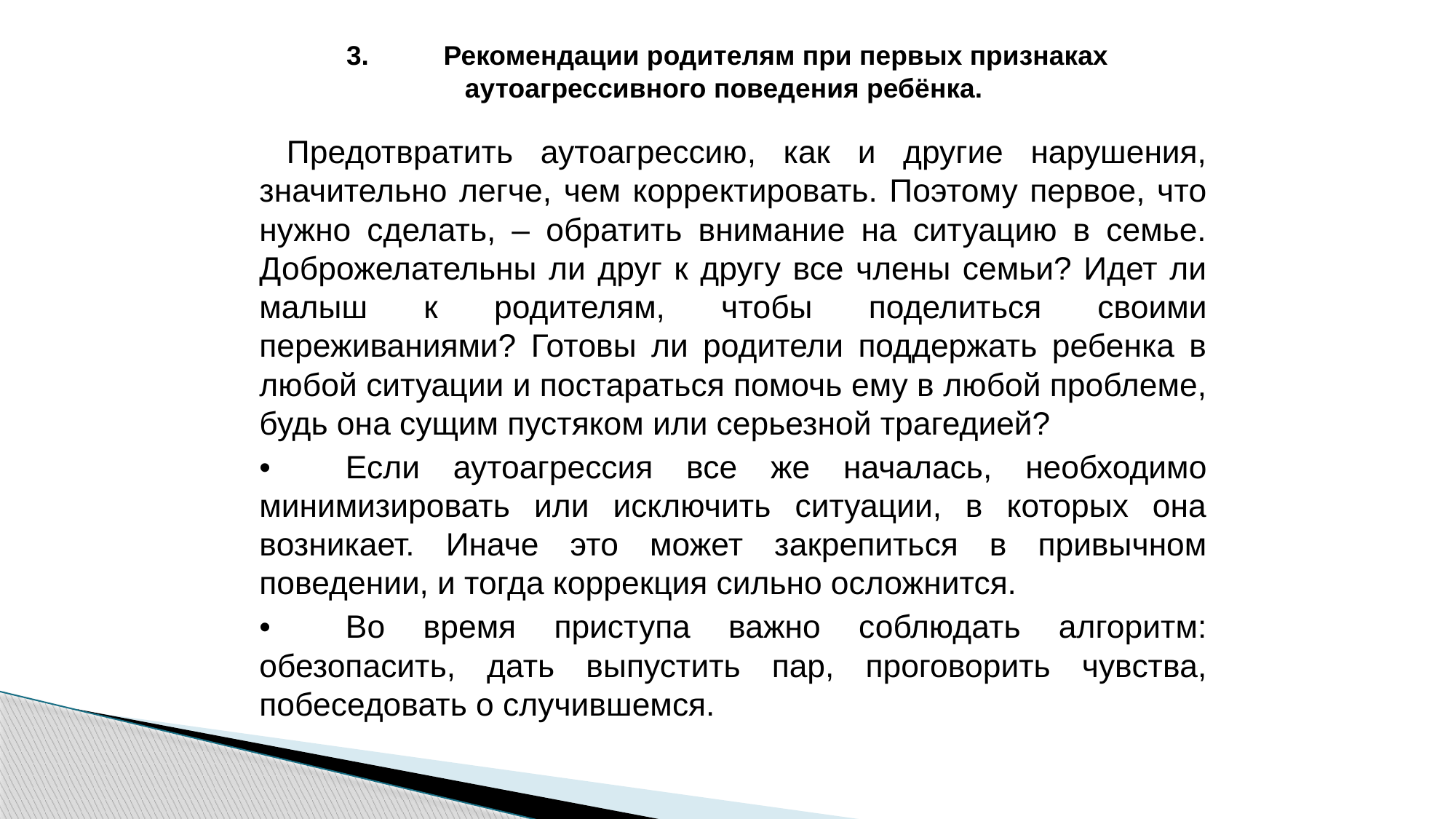

# 3.	Рекомендации родителям при первых признаках аутоагрессивного поведения ребёнка.
 Предотвратить аутоагрессию, как и другие нарушения, значительно легче, чем корректировать. Поэтому первое, что нужно сделать, – обратить внимание на ситуацию в семье. Доброжелательны ли друг к другу все члены семьи? Идет ли малыш к родителям, чтобы поделиться своими переживаниями? Готовы ли родители поддержать ребенка в любой ситуации и постараться помочь ему в любой проблеме, будь она сущим пустяком или серьезной трагедией?
•	Если аутоагрессия все же началась, необходимо минимизировать или исключить ситуации, в которых она возникает. Иначе это может закрепиться в привычном поведении, и тогда коррекция сильно осложнится.
•	Во время приступа важно соблюдать алгоритм: обезопасить, дать выпустить пар, проговорить чувства, побеседовать о случившемся.